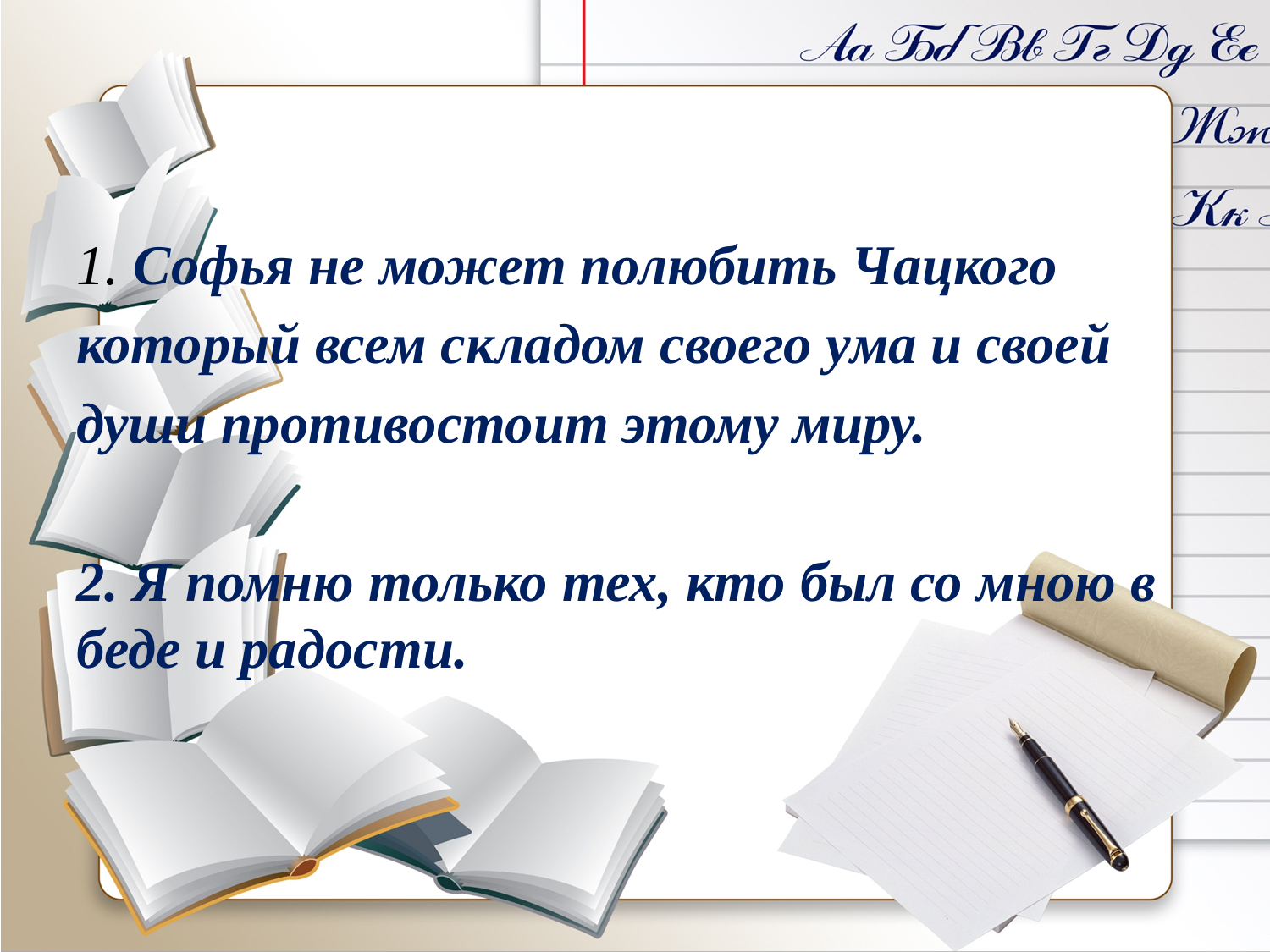

#
1. Софья не может полюбить Чацкого
который всем складом своего ума и своей
души противостоит этому миру.

2. Я помню только тех, кто был со мною в беде и радости.